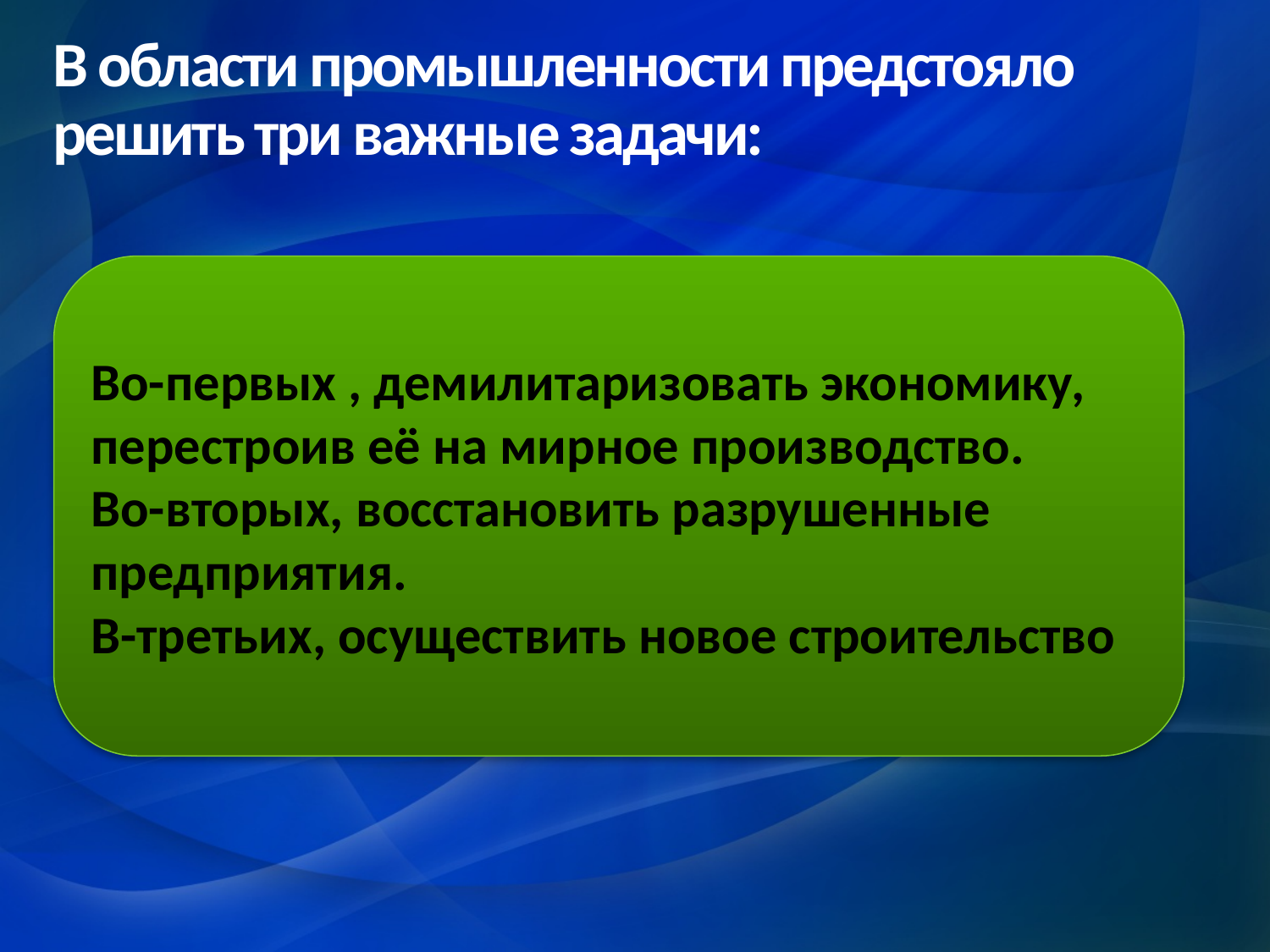

# В области промышленности предстояло решить три важные задачи:
Во-первых , демилитаризовать экономику, перестроив её на мирное производство.
Во-вторых, восстановить разрушенные предприятия.
В-третьих, осуществить новое строительство